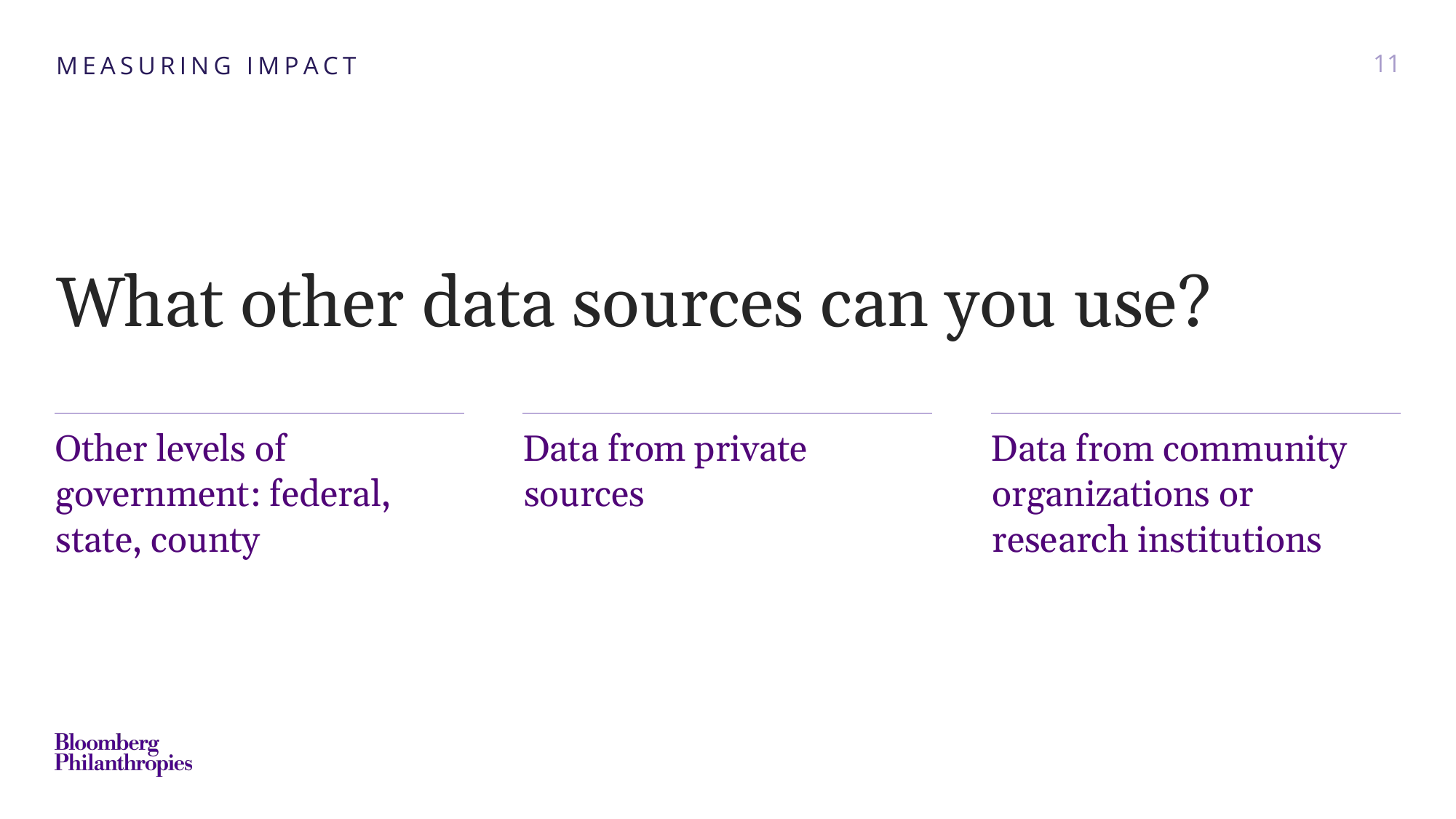

MEASURING IMPACT
11
What other data sources can you use?
Other levels of government: federal, state, county
Data from private sources
Data from community organizations or research institutions